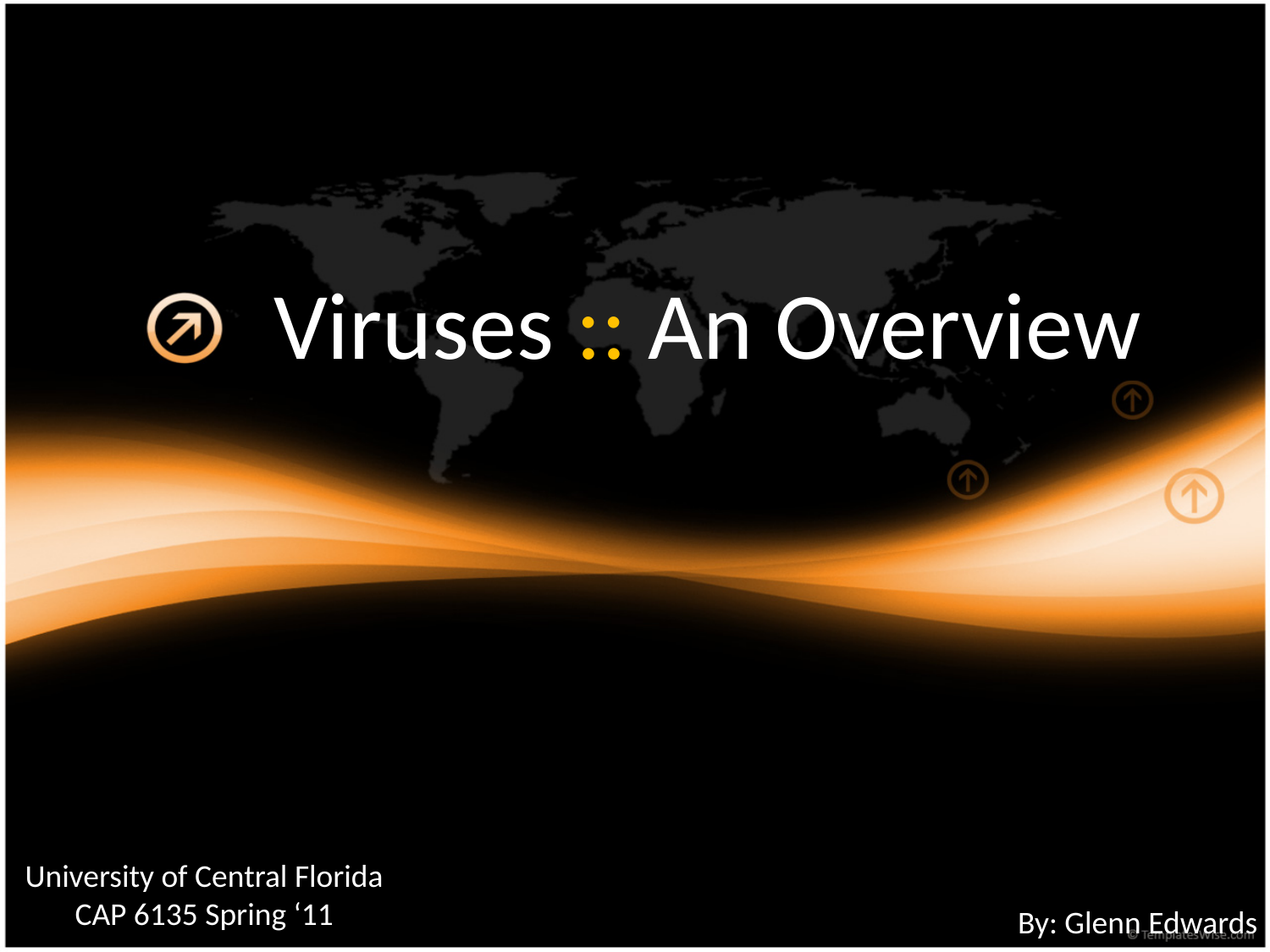

# Viruses :: An Overview
University of Central Florida
CAP 6135 Spring ‘11
By: Glenn Edwards